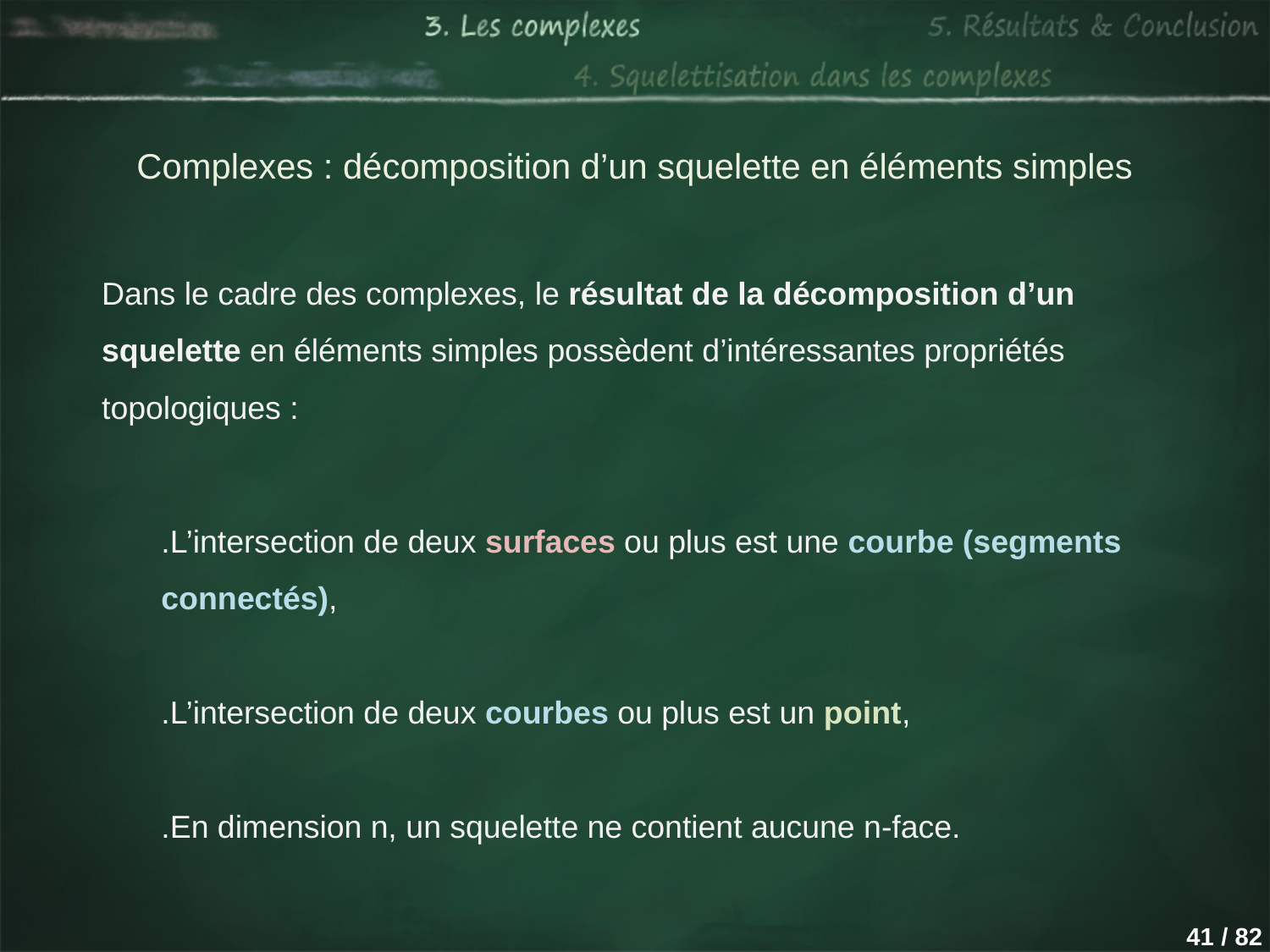

Complexes : décomposition d’un squelette en éléments simples
Dans le cadre des complexes, le résultat de la décomposition d’un squelette en éléments simples possèdent d’intéressantes propriétés topologiques :
.L’intersection de deux surfaces ou plus est une courbe (segments connectés),

.L’intersection de deux courbes ou plus est un point,

.En dimension n, un squelette ne contient aucune n-face.